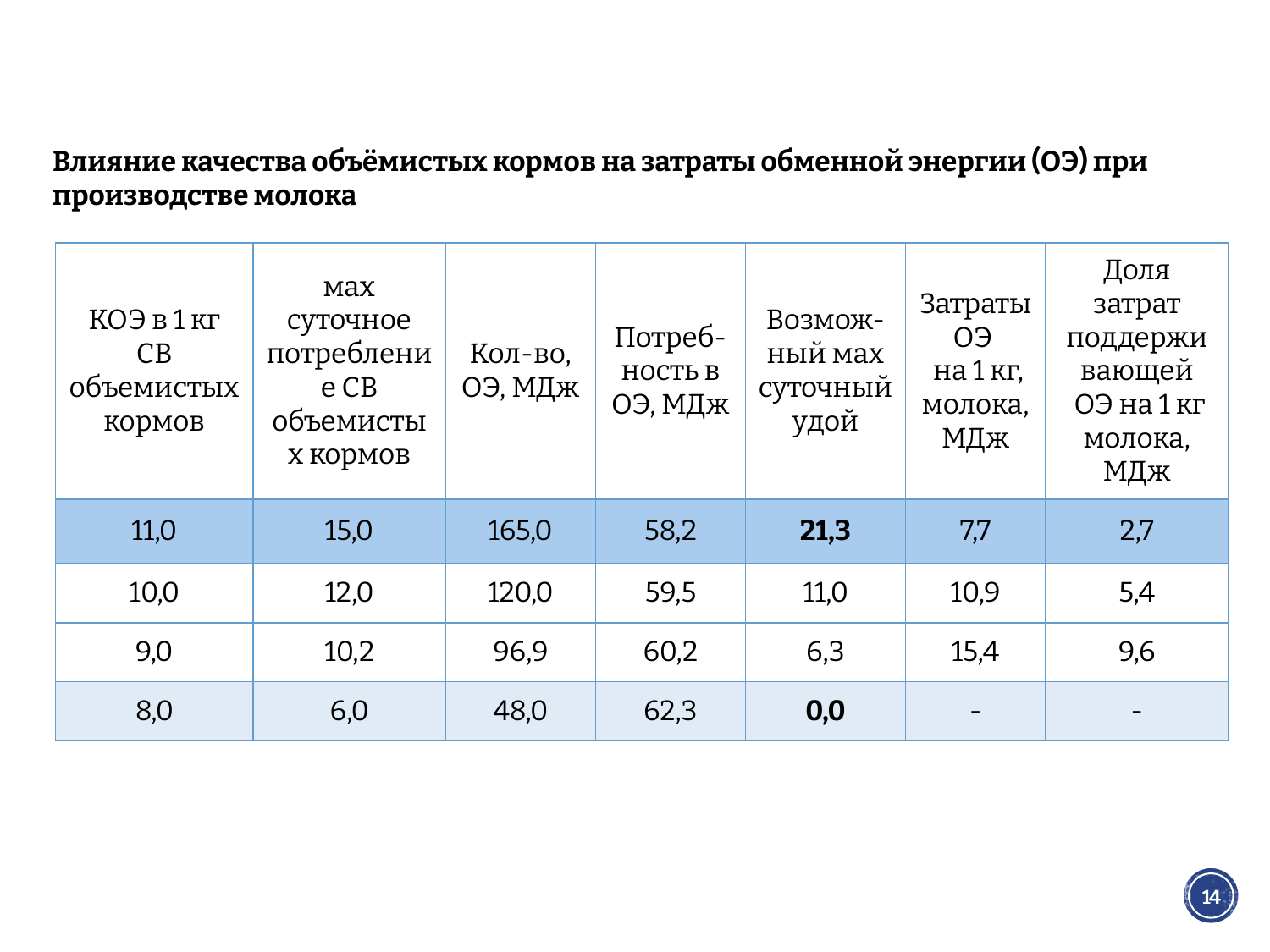

Влияние качества объёмистых кормов на затраты обменной энергии (ОЭ) при производстве молока
| КОЭ в 1 кг СВ объемистых кормов | мах суточное потребление СВ объемистых кормов | Кол-во, ОЭ, МДж | Потреб-ность в ОЭ, МДж | Возмож-ный мах суточный удой | Затраты ОЭ на 1 кг, молока, МДж | Доля затрат поддерживающей ОЭ на 1 кг молока, МДж |
| --- | --- | --- | --- | --- | --- | --- |
| 11,0 | 15,0 | 165,0 | 58,2 | 21,3 | 7,7 | 2,7 |
| 10,0 | 12,0 | 120,0 | 59,5 | 11,0 | 10,9 | 5,4 |
| 9,0 | 10,2 | 96,9 | 60,2 | 6,3 | 15,4 | 9,6 |
| 8,0 | 6,0 | 48,0 | 62,3 | 0,0 | - | - |
14